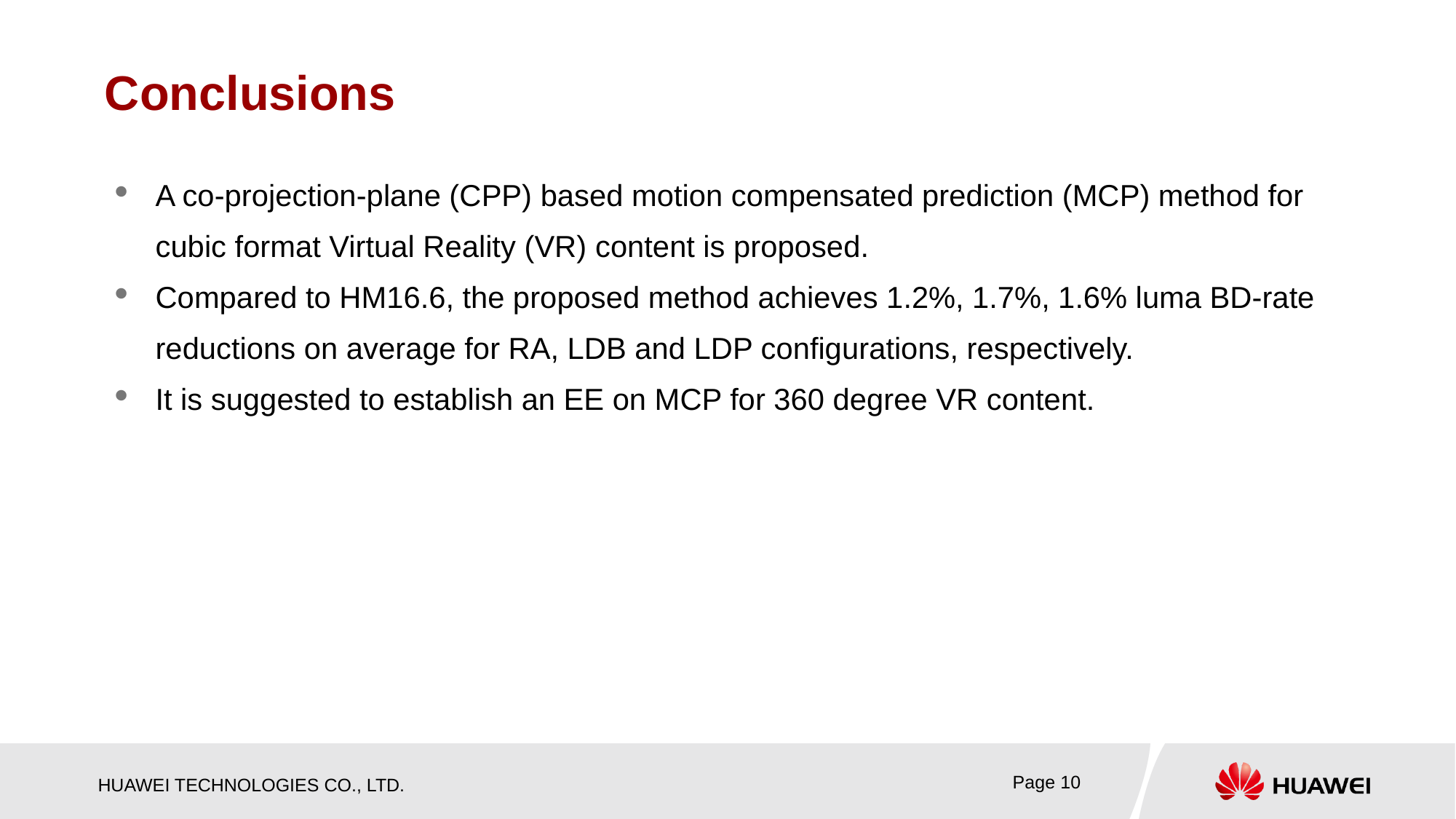

# Conclusions
A co-projection-plane (CPP) based motion compensated prediction (MCP) method for cubic format Virtual Reality (VR) content is proposed.
Compared to HM16.6, the proposed method achieves 1.2%, 1.7%, 1.6% luma BD-rate reductions on average for RA, LDB and LDP configurations, respectively.
It is suggested to establish an EE on MCP for 360 degree VR content.